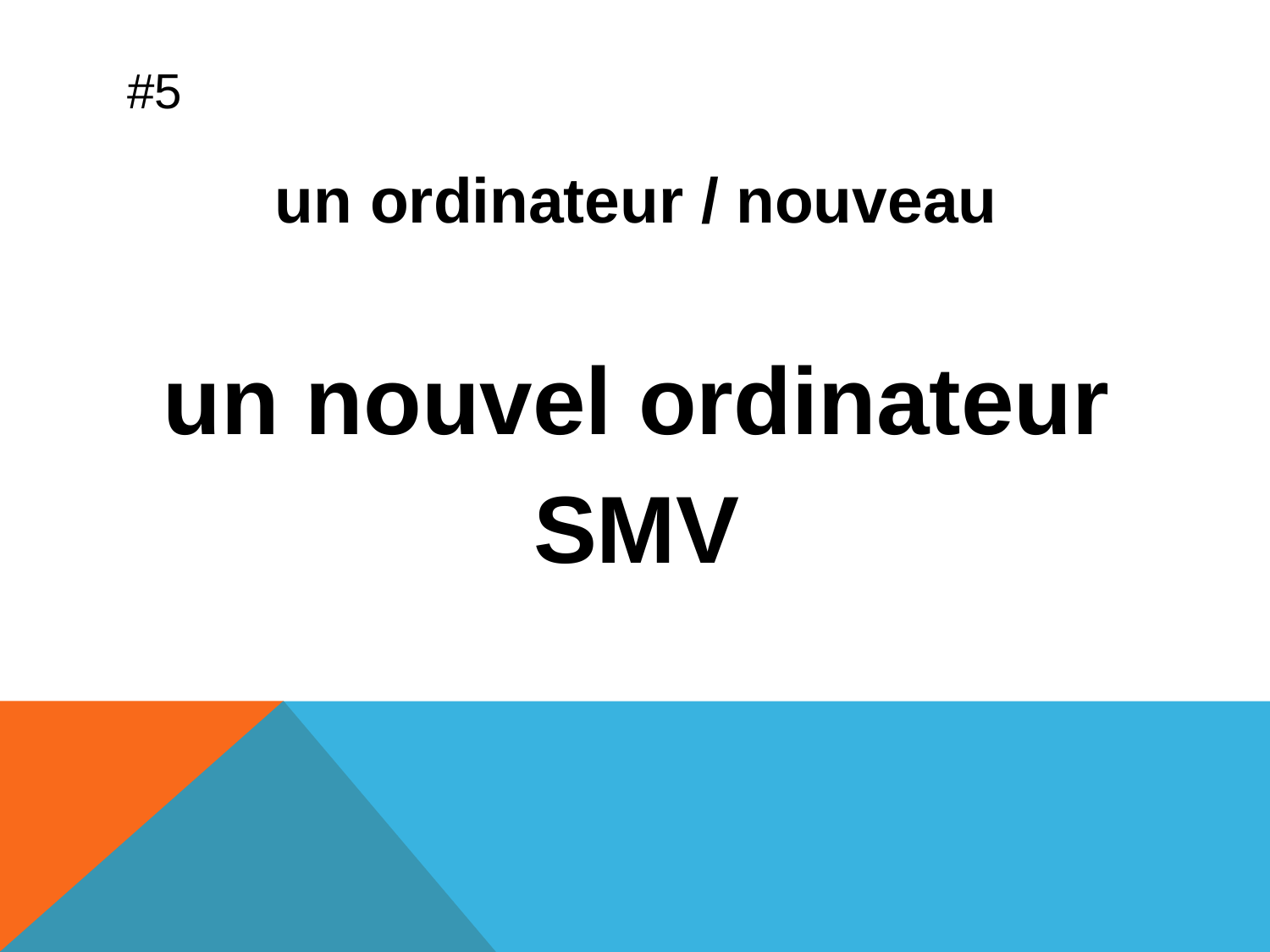

# #5
un ordinateur / nouveau

un nouvel ordinateur
SMV